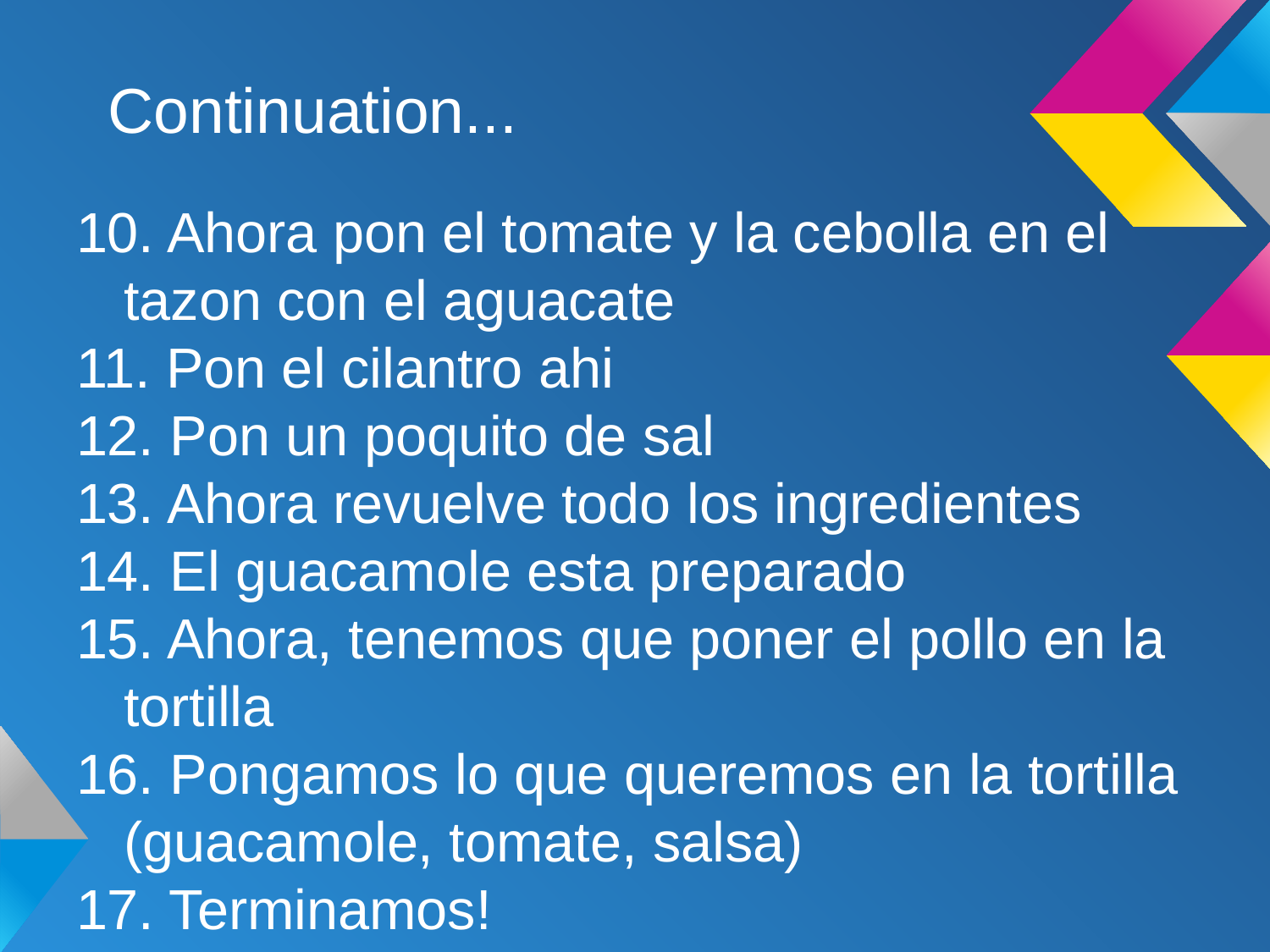

# Continuation...
10. Ahora pon el tomate y la cebolla en el tazon con el aguacate
11. Pon el cilantro ahi
12. Pon un poquito de sal
13. Ahora revuelve todo los ingredientes
14. El guacamole esta preparado
15. Ahora, tenemos que poner el pollo en la tortilla
16. Pongamos lo que queremos en la tortilla (guacamole, tomate, salsa)
17. Terminamos!